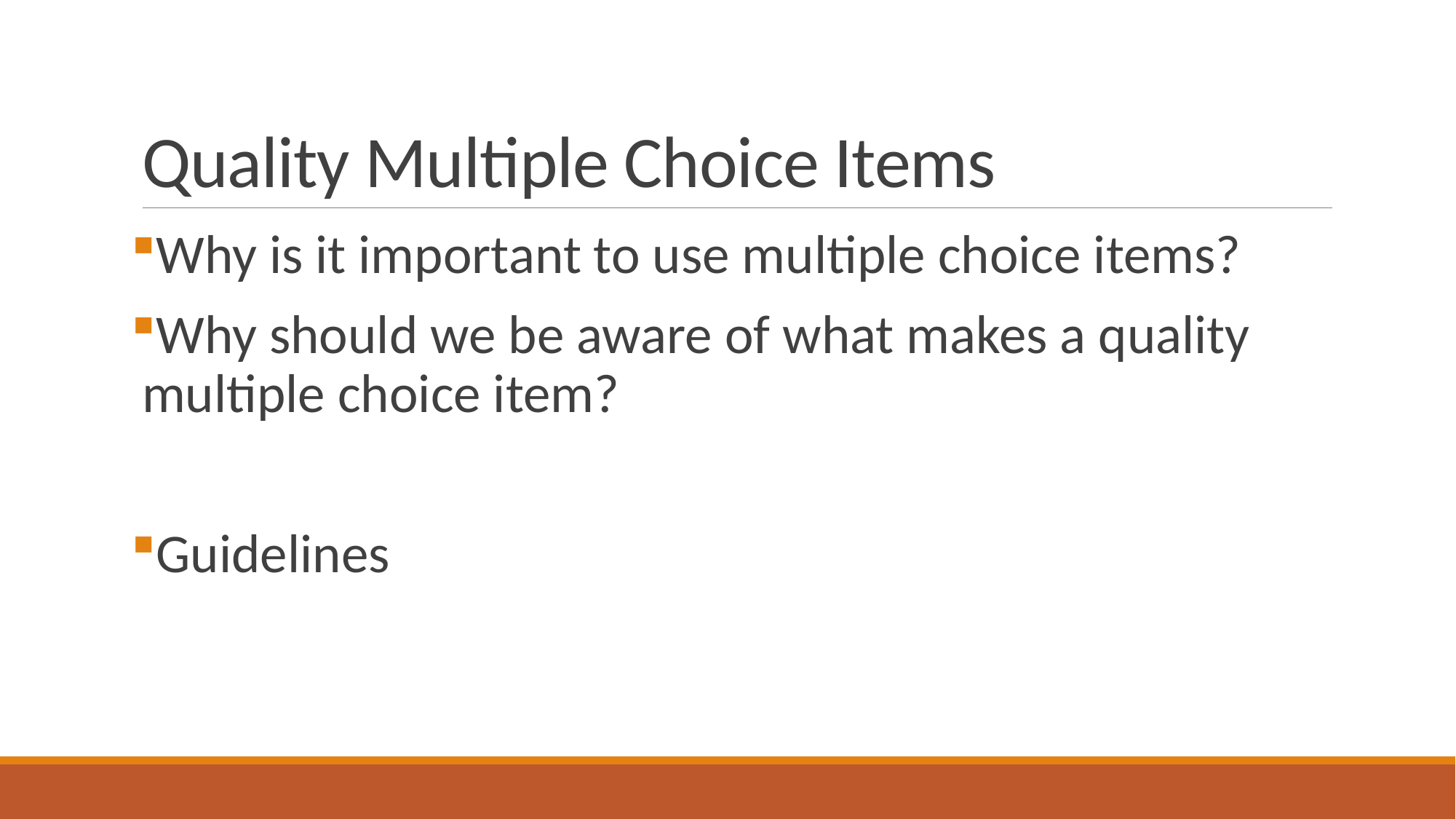

# Quality Multiple Choice Items
Why is it important to use multiple choice items?
Why should we be aware of what makes a quality multiple choice item?

Guidelines